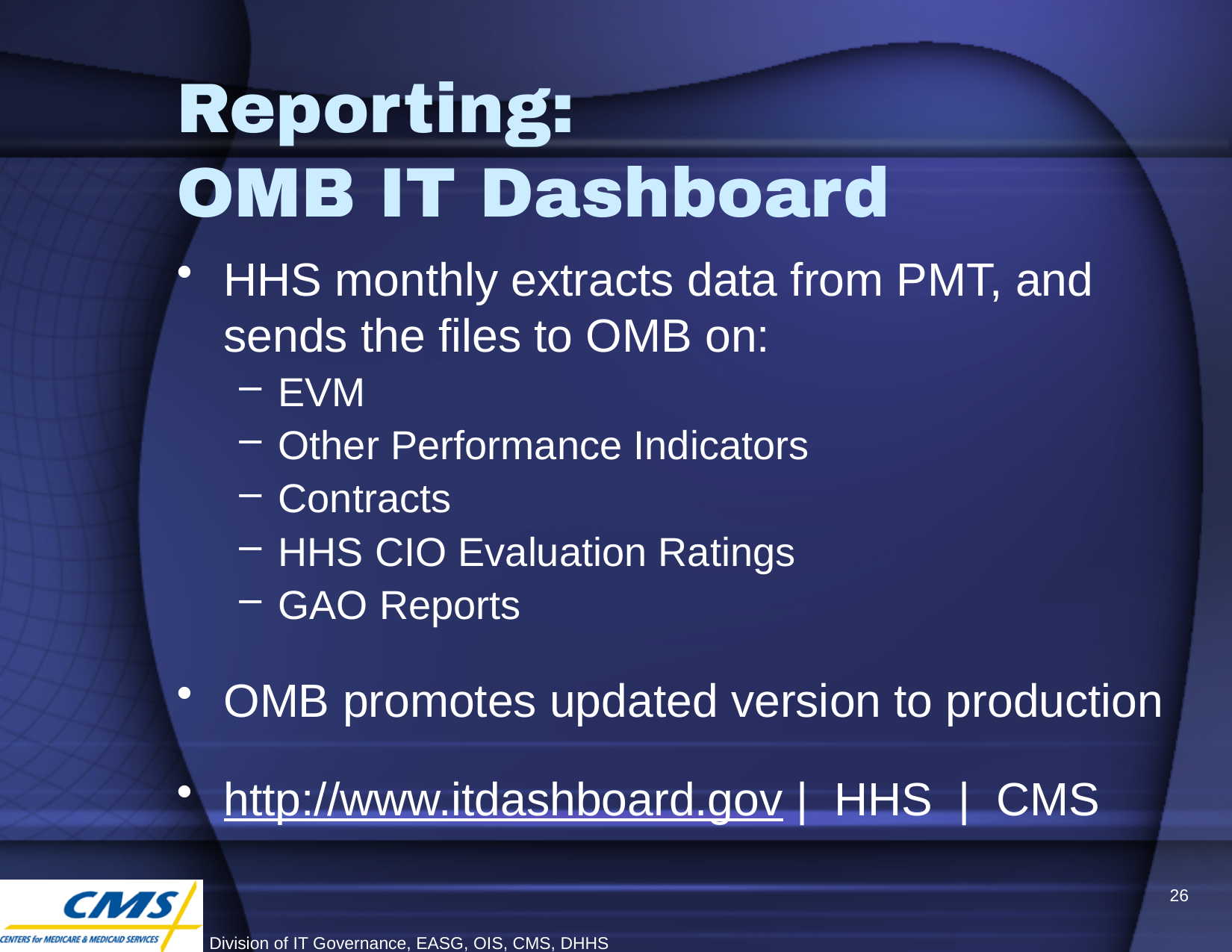

# Reporting: OMB IT Dashboard
HHS monthly extracts data from PMT, and sends the files to OMB on:
EVM
Other Performance Indicators
Contracts
HHS CIO Evaluation Ratings
GAO Reports

OMB promotes updated version to production

http://www.itdashboard.gov |  HHS  |  CMS
26